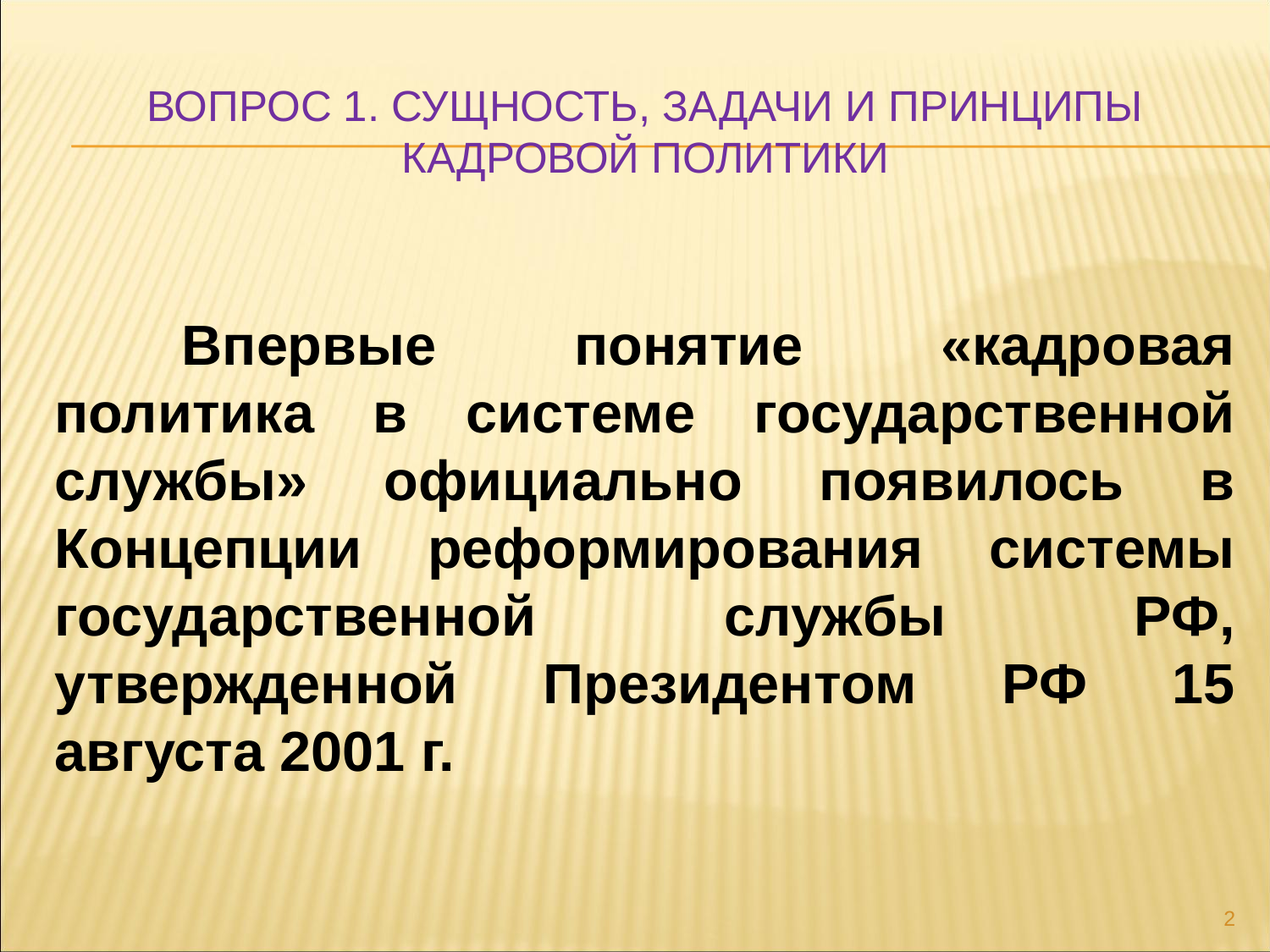

# Вопрос 1. сущность, задачи и принципы кадровой политики
	Впервые понятие «кадровая политика в системе государственной службы» официально появилось в Концепции реформирования системы государственной службы РФ, утвержденной Президентом РФ 15 августа 2001 г.
2